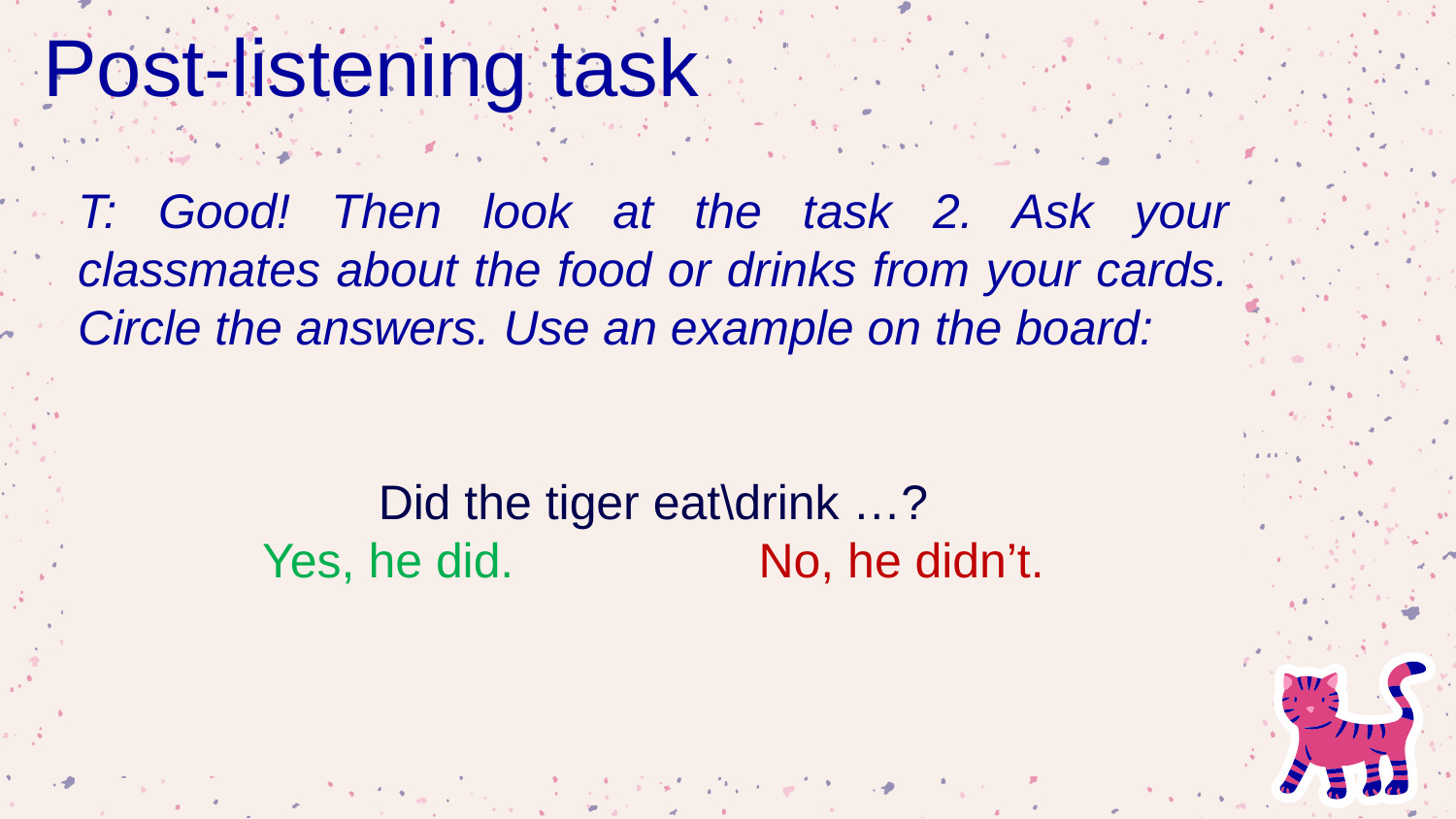

Post-listening task
T: Good! Then look at the task 2. Ask your classmates about the food or drinks from your cards. Circle the answers. Use an example on the board:

Did the tiger eat\drink …?
Yes, he did.                  No, he didn’t.